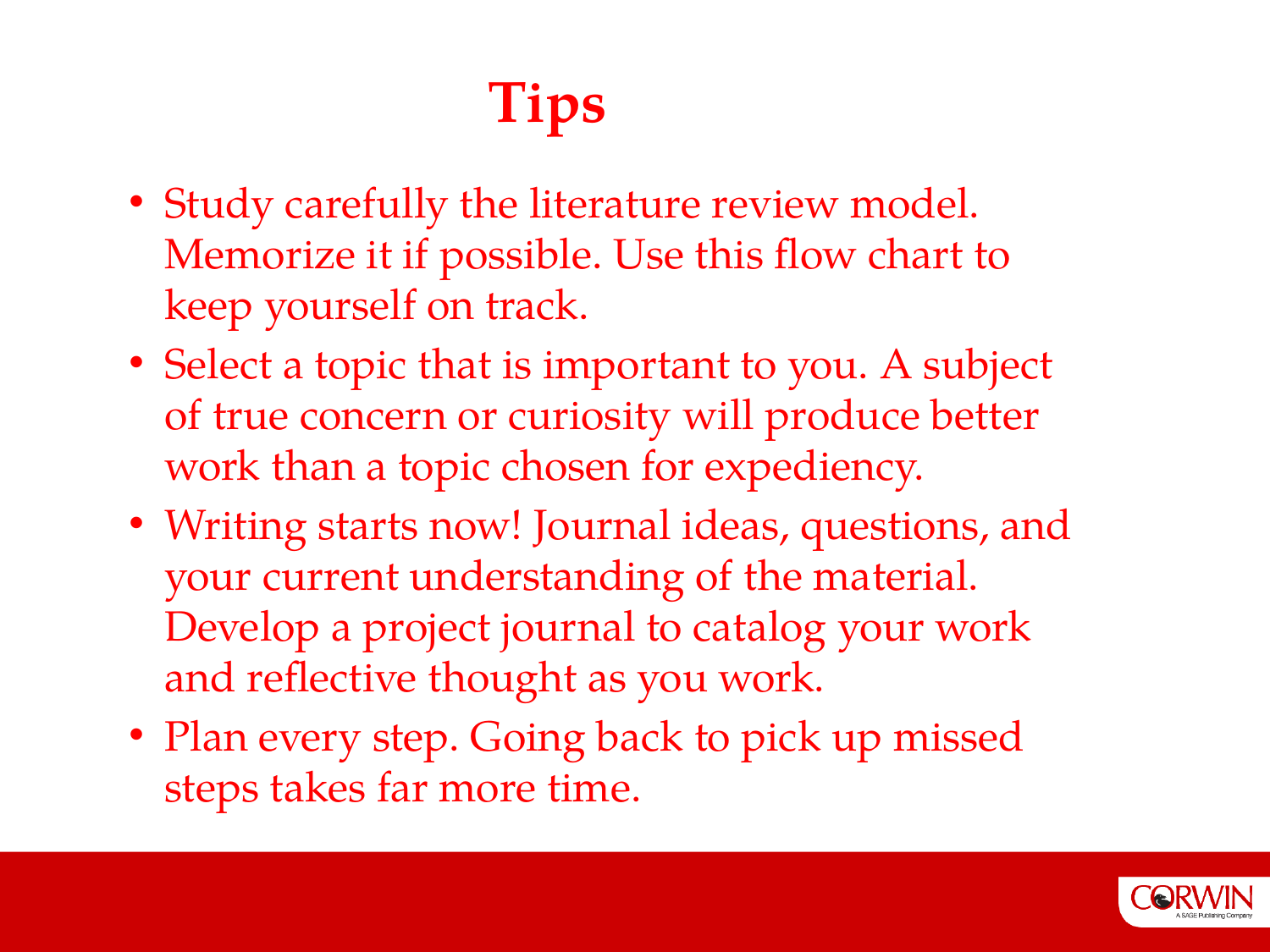

Tips
Study carefully the literature review model. Memorize it if possible. Use this flow chart to keep yourself on track.
Select a topic that is important to you. A subject of true concern or curiosity will produce better work than a topic chosen for expediency.
Writing starts now! Journal ideas, questions, and your current understanding of the material. Develop a project journal to catalog your work and reflective thought as you work.
Plan every step. Going back to pick up missed steps takes far more time.